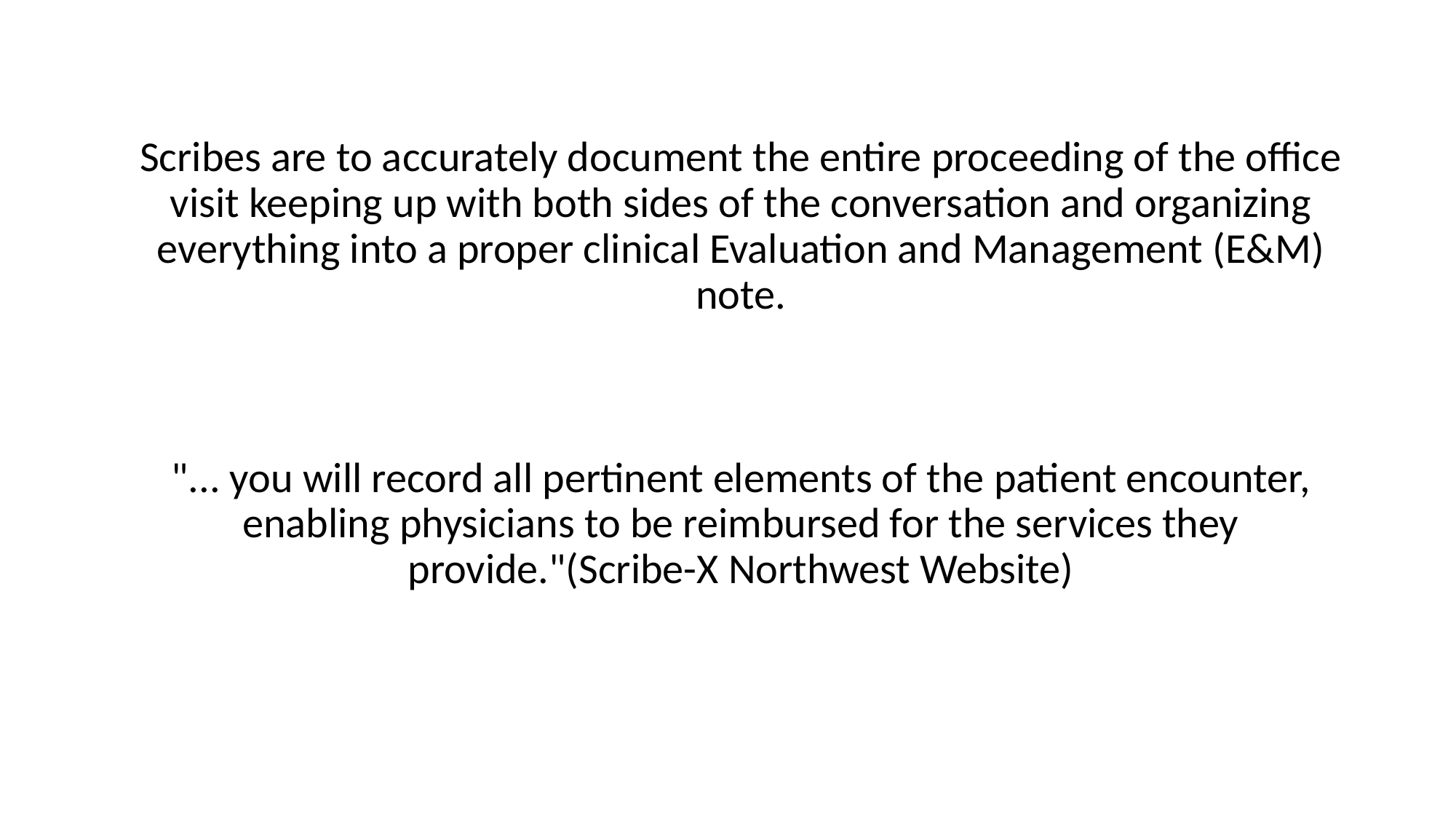

Scribes are to accurately document the entire proceeding of the office visit keeping up with both sides of the conversation and organizing everything into a proper clinical Evaluation and Management (E&M) note.

"... you will record all pertinent elements of the patient encounter, enabling physicians to be reimbursed for the services they provide."(Scribe-X Northwest Website)